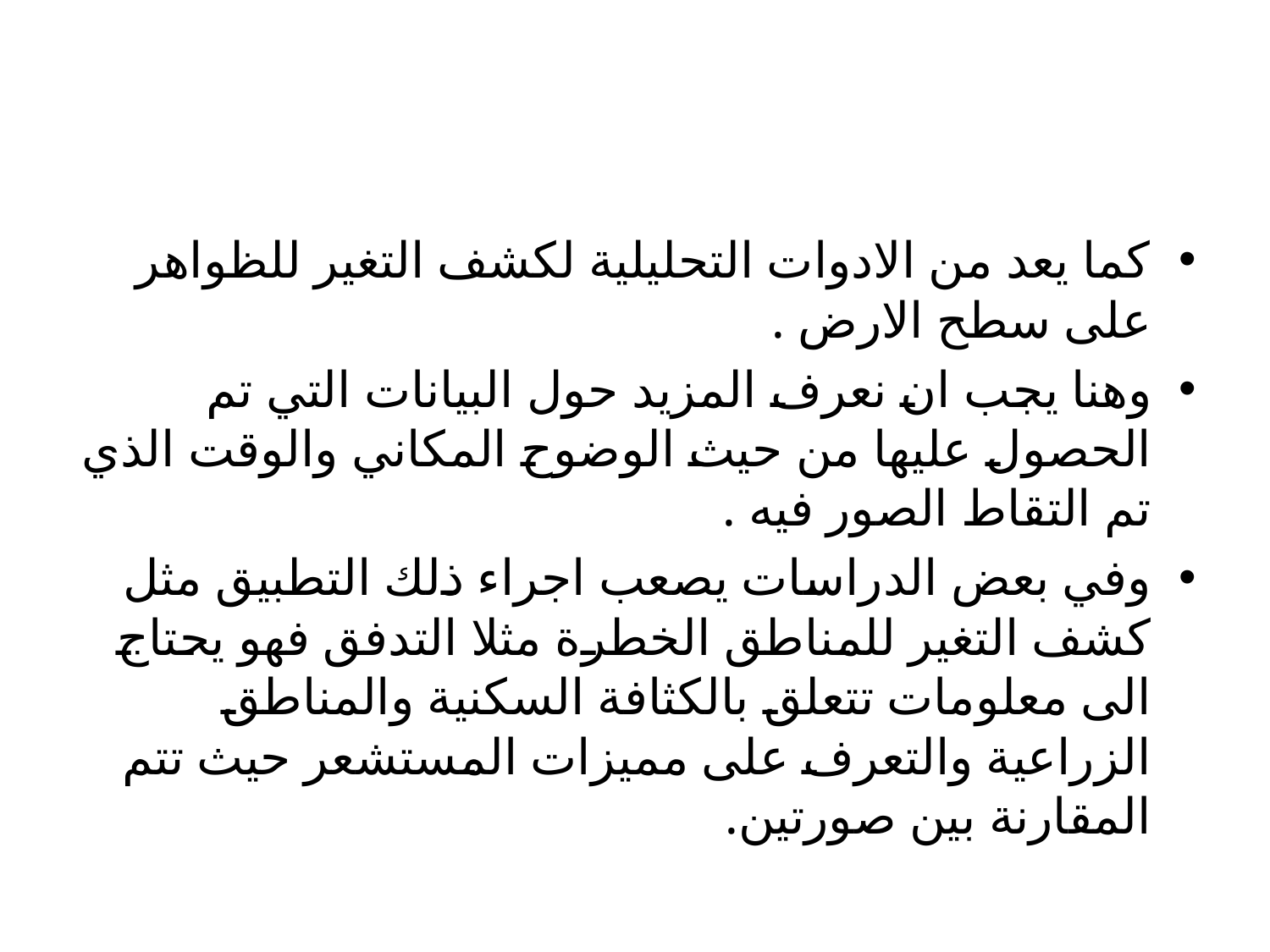

كما يعد من الادوات التحليلية لكشف التغير للظواهر على سطح الارض .
وهنا يجب ان نعرف المزيد حول البيانات التي تم الحصول عليها من حيث الوضوح المكاني والوقت الذي تم التقاط الصور فيه .
وفي بعض الدراسات يصعب اجراء ذلك التطبيق مثل كشف التغير للمناطق الخطرة مثلا التدفق فهو يحتاج الى معلومات تتعلق بالكثافة السكنية والمناطق الزراعية والتعرف على مميزات المستشعر حيث تتم المقارنة بين صورتين.